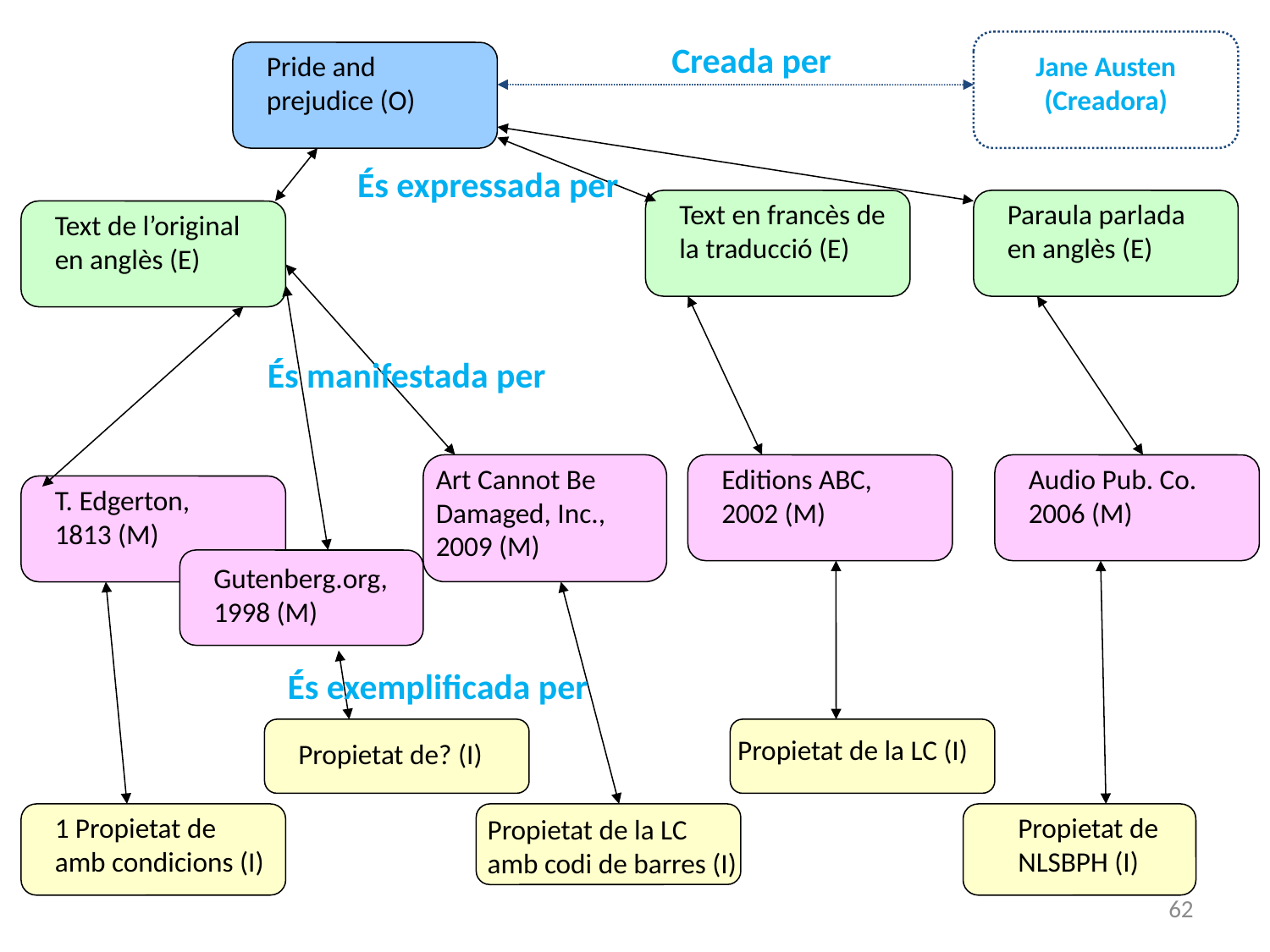

Creada per

Pride and prejudice (O)
Jane Austen (Creadora)

És expressada per

Text en francès de la traducció (E)

Paraula parlada en anglès (E)

Text de l’original en anglès (E)

És manifestada per

Art Cannot Be Damaged, Inc., 2009 (M)

Editions ABC, 2002 (M)

Audio Pub. Co. 2006 (M)

T. Edgerton, 1813 (M)

Gutenberg.org, 1998 (M)

És exemplificada per

Propietat de la LC (I)
Propietat de? (I)

1 Propietat de amb condicions (I)

Propietat de NLSBPH (I)
Propietat de la LC  amb codi de barres (I)
62